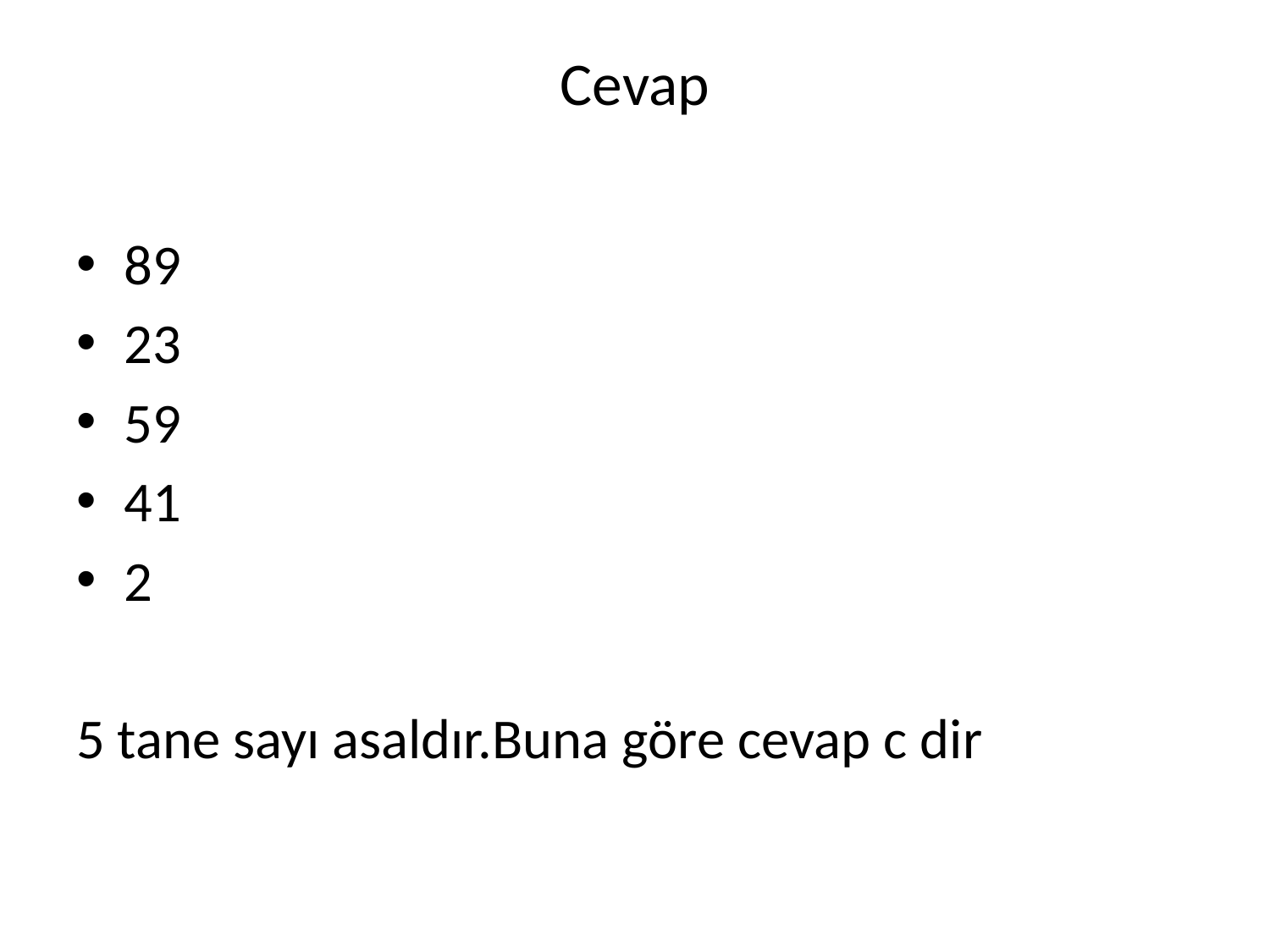

# Cevap
89
23
59
41
2

5 tane sayı asaldır.Buna göre cevap c dir